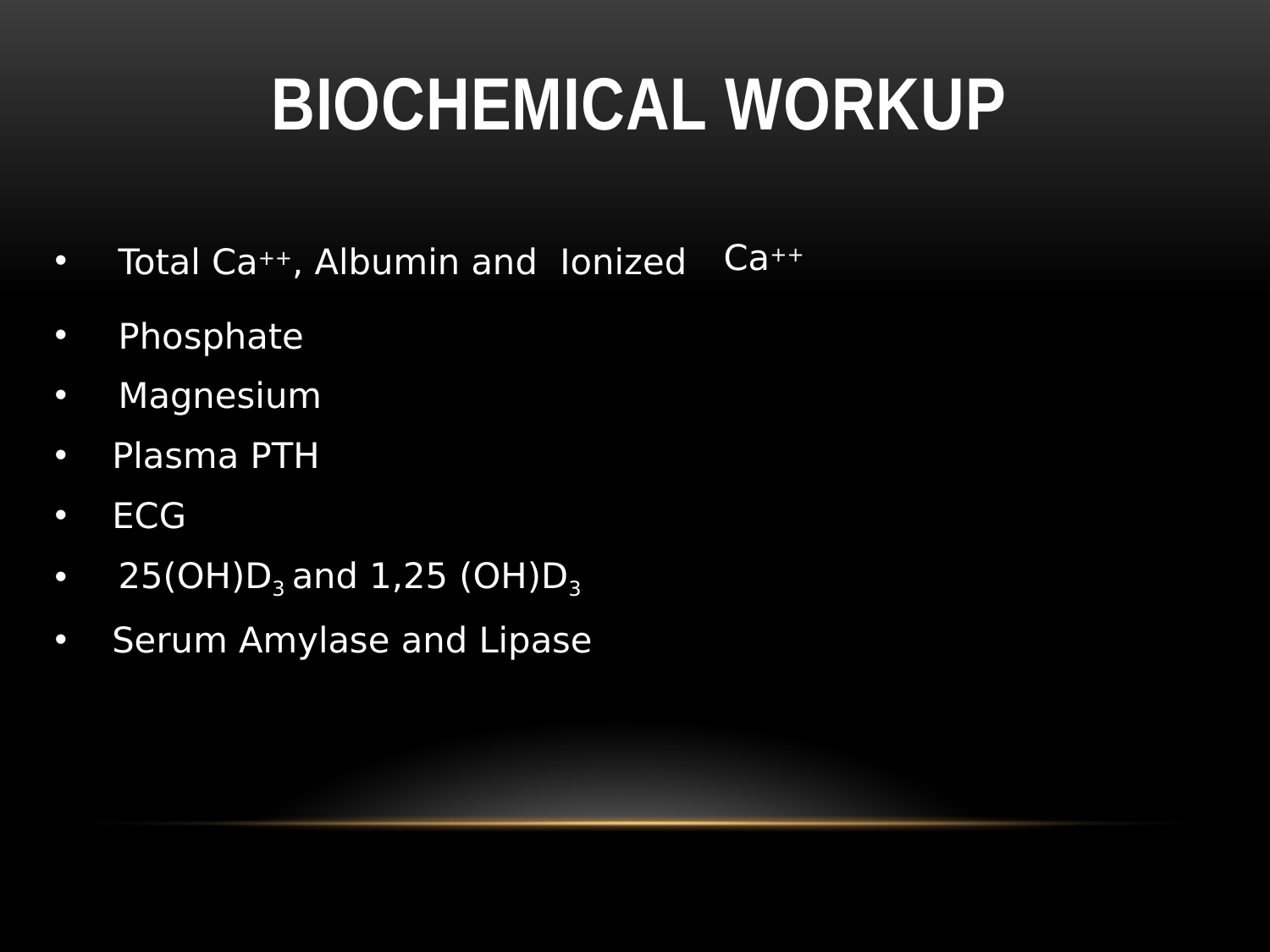

# Biochemical Workup
Ca++
Total Ca++, Albumin and  Ionized
Phosphate
Magnesium
 Plasma PTH
 ECG
25(OH)D3 and 1,25 (OH)D3
 Serum Amylase and Lipase